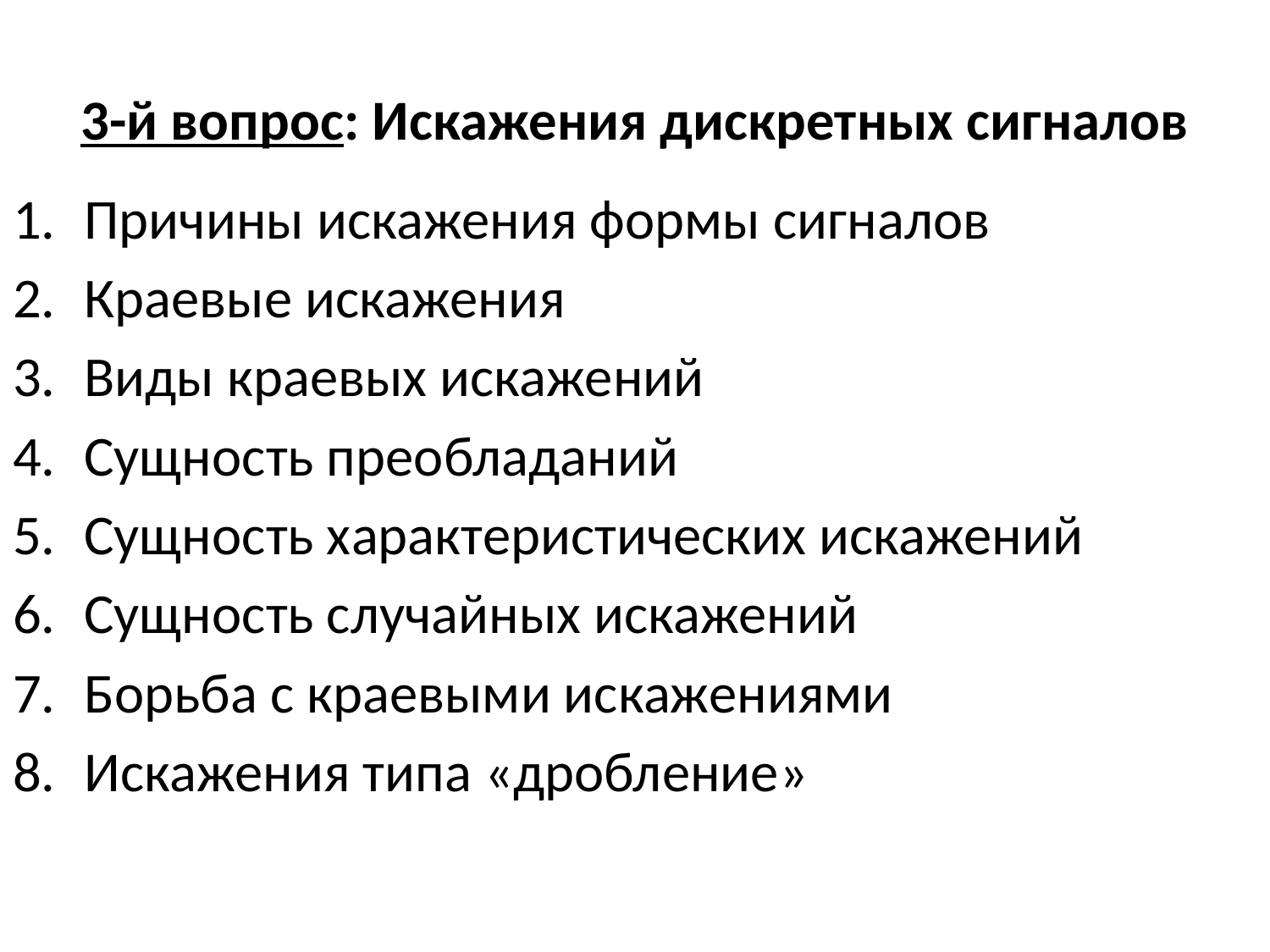

# 3-й вопрос: Искажения дискретных сигналов
Причины искажения формы сигналов
Краевые искажения
Виды краевых искажений
Сущность преобладаний
Сущность характеристических искажений
Сущность случайных искажений
Борьба с краевыми искажениями
Искажения типа «дробление»